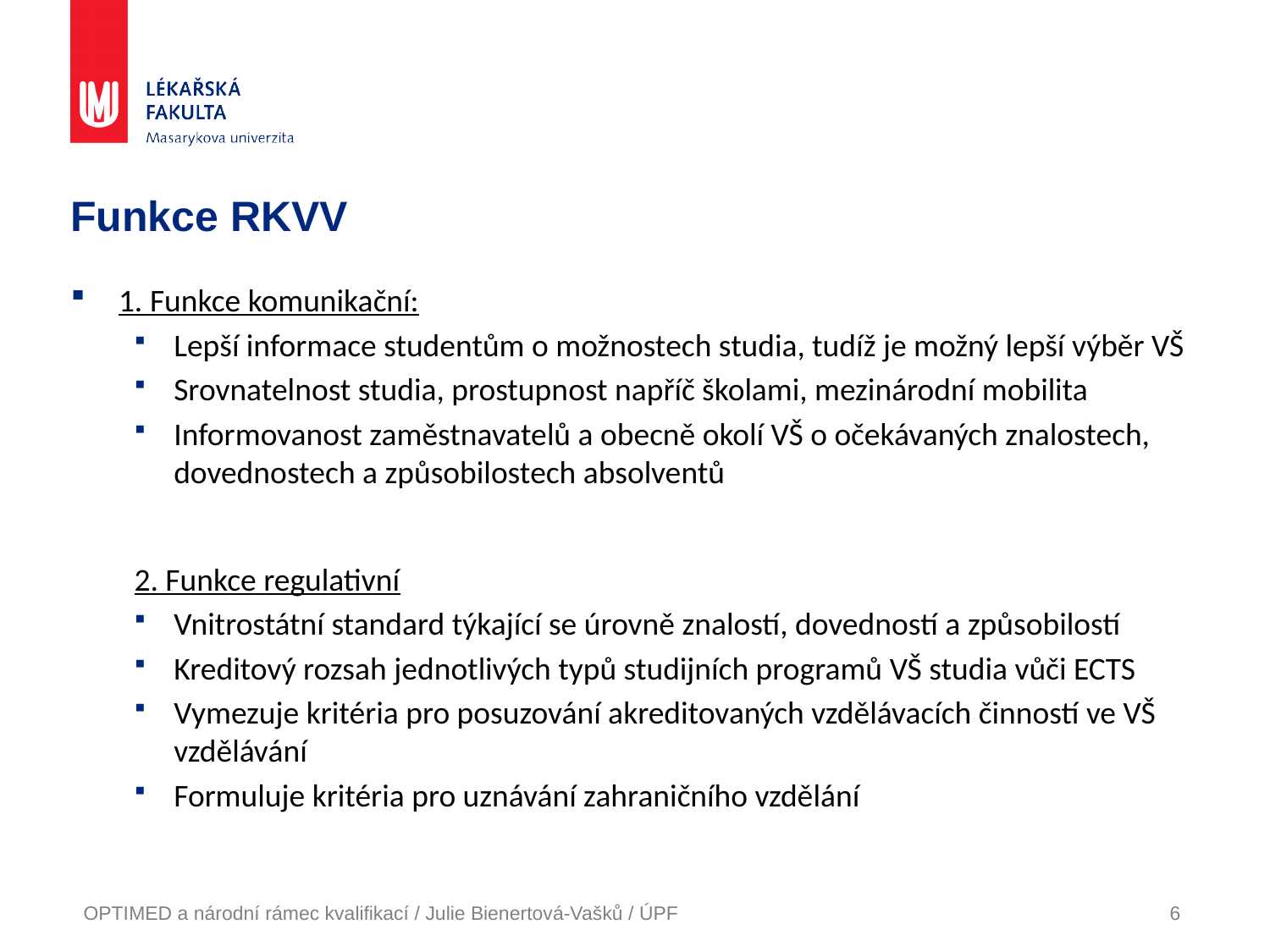

# Funkce RKVV
1. Funkce komunikační:
Lepší informace studentům o možnostech studia, tudíž je možný lepší výběr VŠ
Srovnatelnost studia, prostupnost napříč školami, mezinárodní mobilita
Informovanost zaměstnavatelů a obecně okolí VŠ o očekávaných znalostech, dovednostech a způsobilostech absolventů

2. Funkce regulativní
Vnitrostátní standard týkající se úrovně znalostí, dovedností a způsobilostí
Kreditový rozsah jednotlivých typů studijních programů VŠ studia vůči ECTS
Vymezuje kritéria pro posuzování akreditovaných vzdělávacích činností ve VŠ vzdělávání
Formuluje kritéria pro uznávání zahraničního vzdělání
OPTIMED a národní rámec kvalifikací / Julie Bienertová-Vašků / ÚPF
6